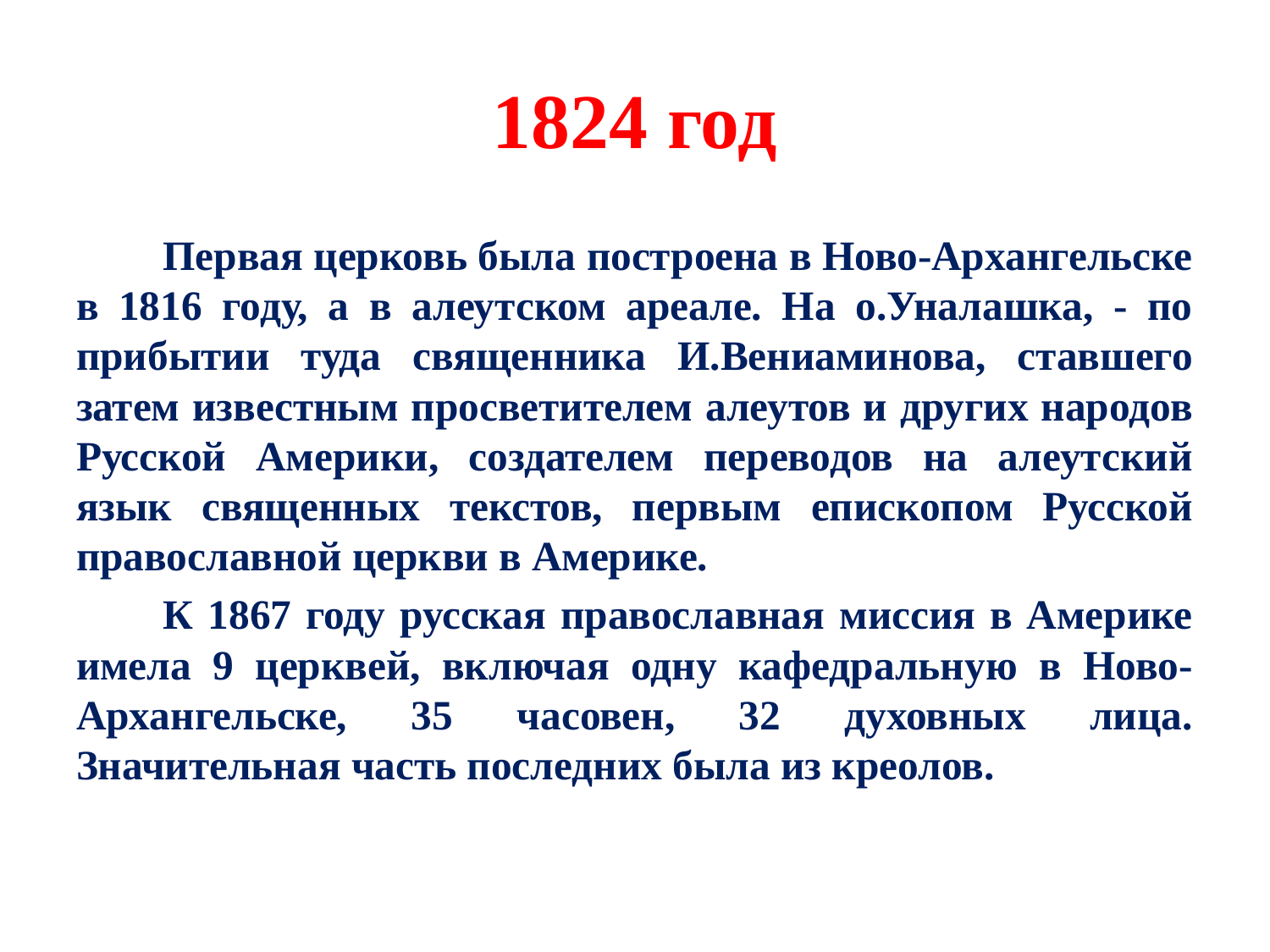

# 1824 год
Первая церковь была построена в Ново-Архангельске в 1816 году, а в алеутском ареале. На о.Уналашка, - по прибытии туда священника И.Вениаминова, ставшего затем известным просветителем алеутов и других народов Русской Америки, создателем переводов на алеутский язык священных текстов, первым епископом Русской православной церкви в Америке.
К 1867 году русская православная миссия в Америке имела 9 церквей, включая одну кафедральную в Ново-Архангельске, 35 часовен, 32 духовных лица. Значительная часть последних была из креолов.